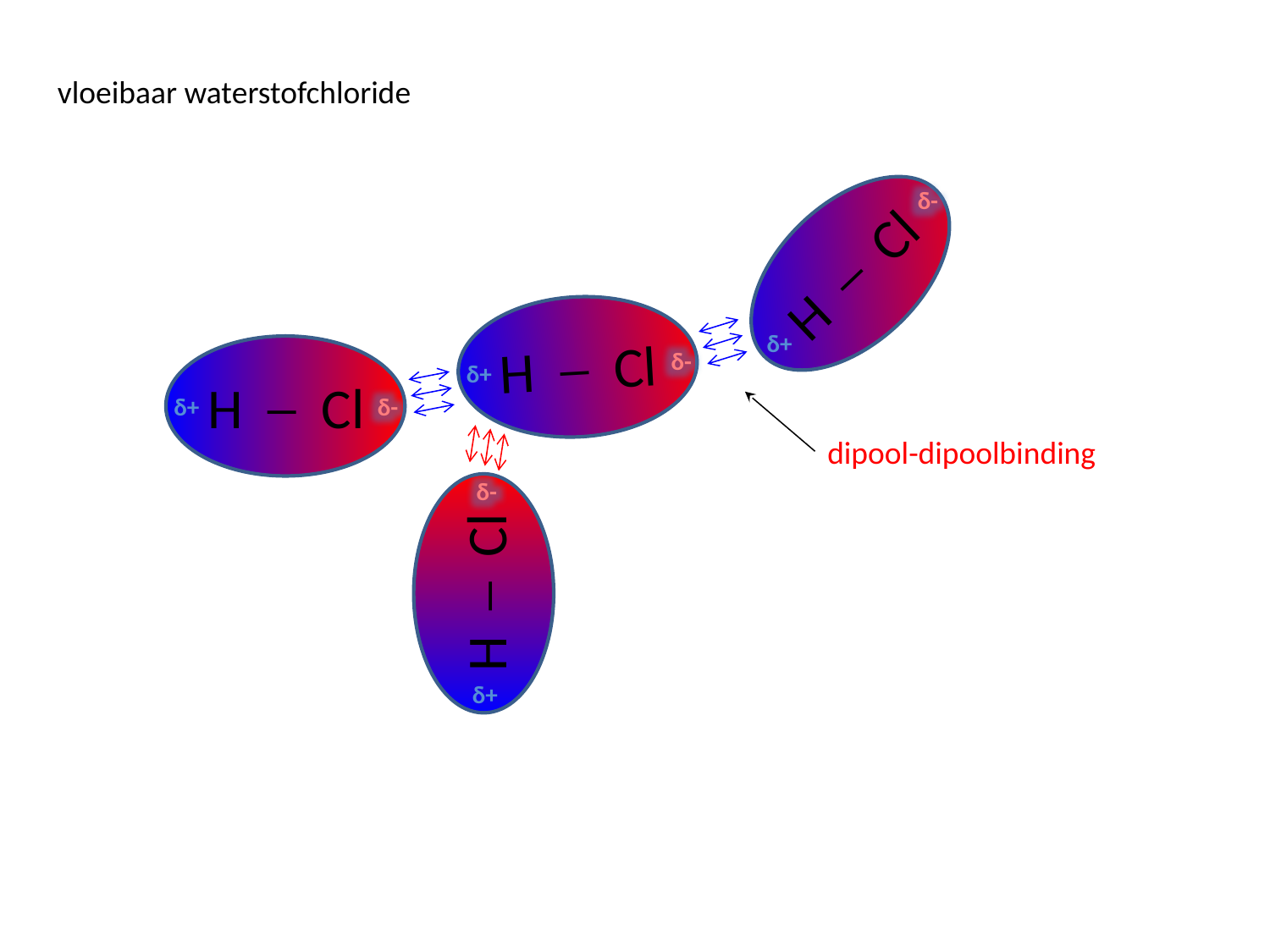

vloeibaar waterstofchloride
δ-

H  ─  Cl
 δ+

H  ─  Cl

δ-
 δ+

H  ─  Cl
 δ+
δ-
dipool-dipoolbinding
δ-

H  ─  Cl

 δ+